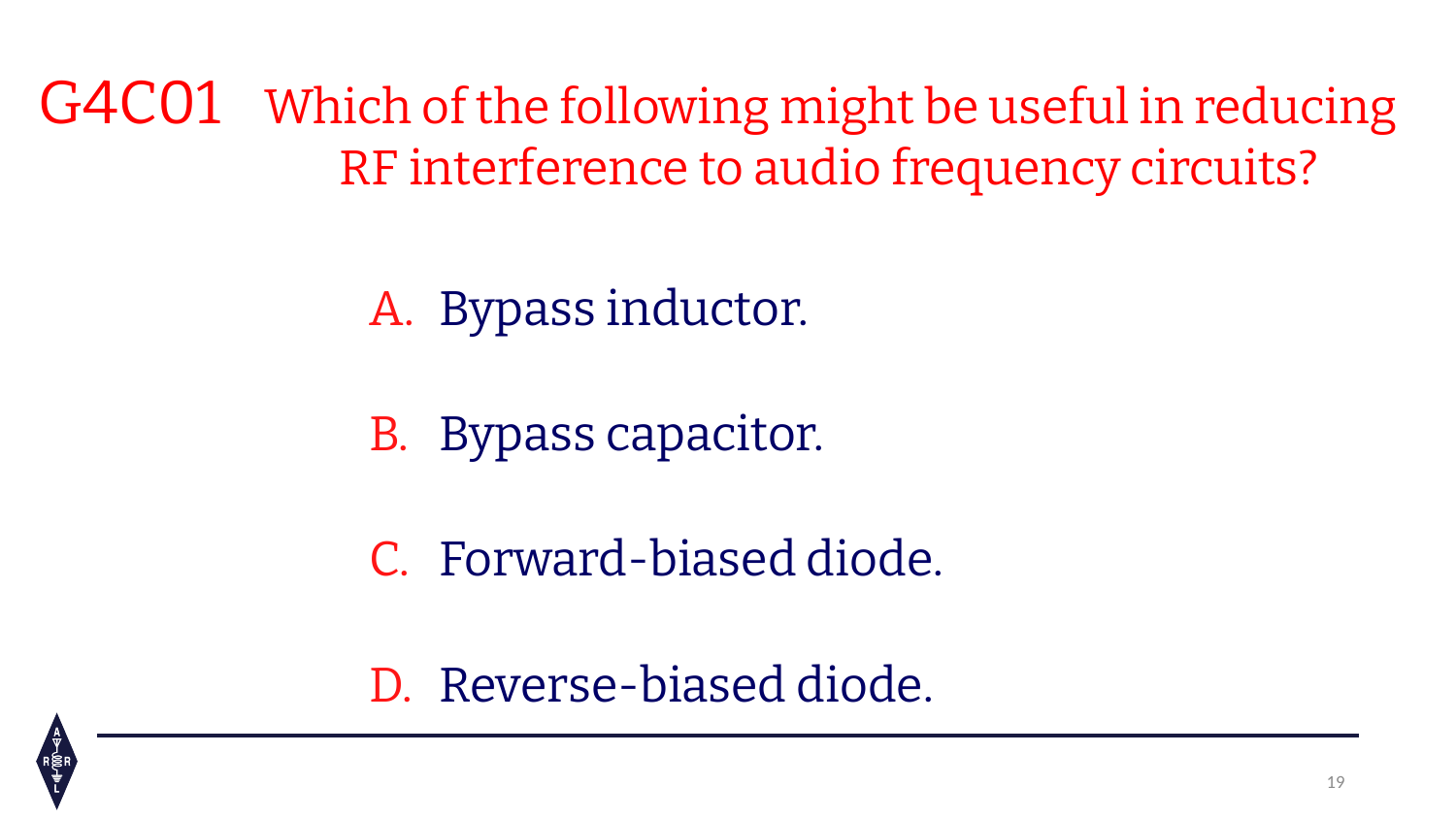

G4C01	 Which of the following might be useful in reducing 				 RF interference to audio frequency circuits?
 Bypass inductor.
 Bypass capacitor.
 Forward-biased diode.
 Reverse-biased diode.
19